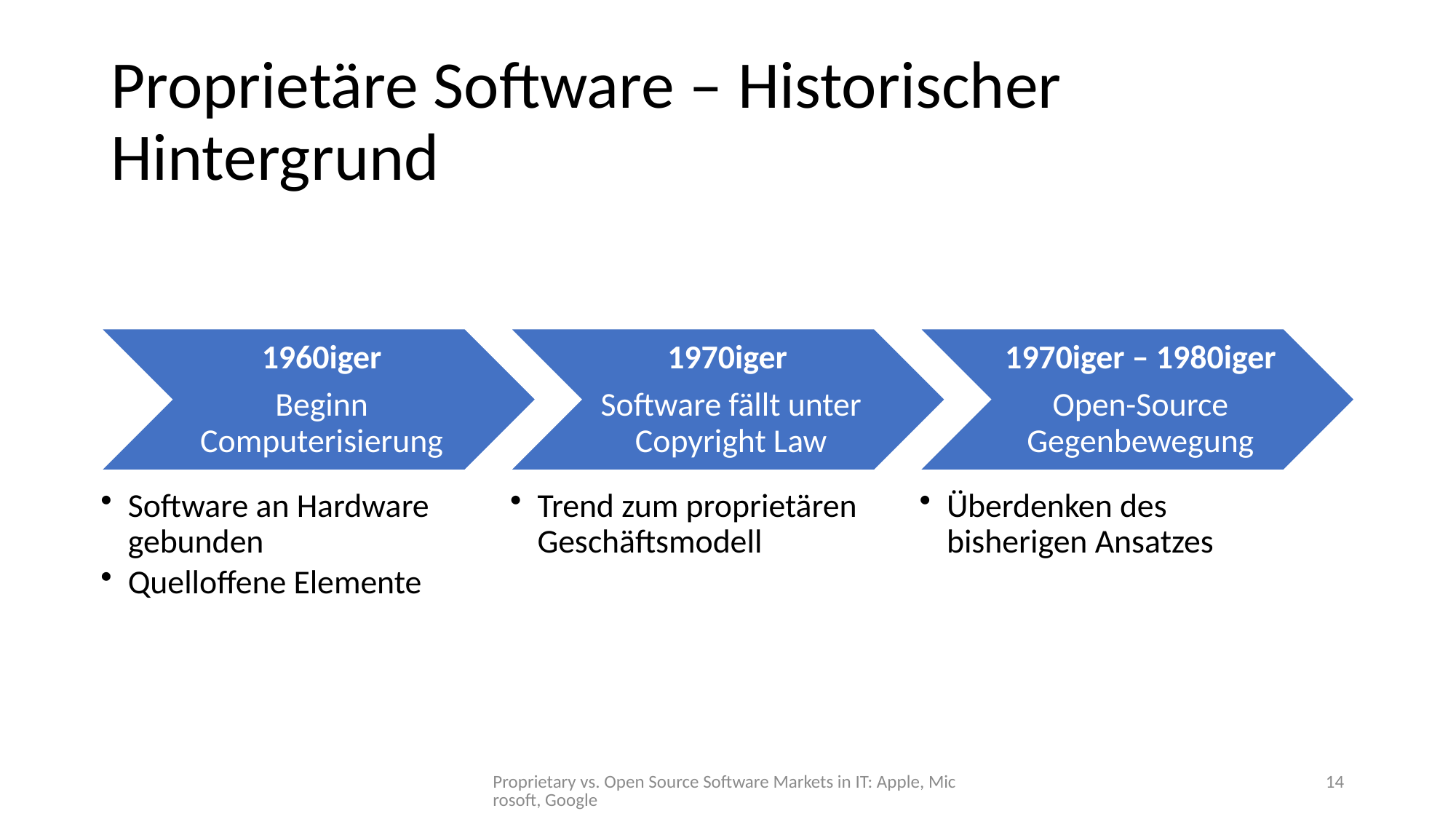

# Proprietäre Software – Historischer Hintergrund
1960iger
Beginn Computerisierung
Software an Hardware gebunden
Quelloffene Elemente
1970iger
Software fällt unter Copyright Law
Trend zum proprietären Geschäftsmodell
1970iger – 1980iger
Open-Source Gegenbewegung
Überdenken des bisherigen Ansatzes
Proprietary vs. Open Source Software Markets in IT: Apple, Microsoft, Google
14